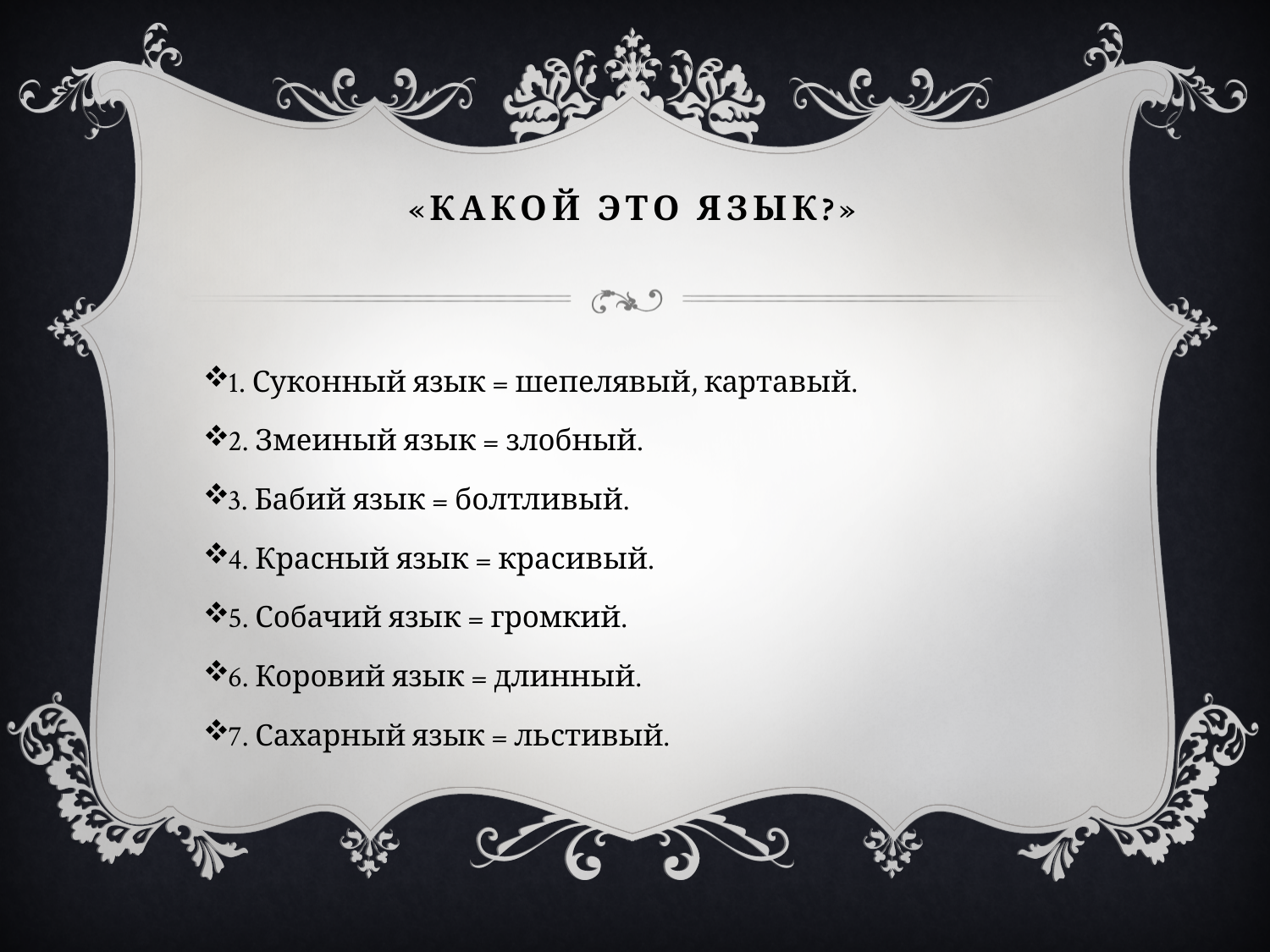

# «Какой это язык?»
1. Суконный язык = шепелявый, картавый.
2. Змеиный язык = злобный.
3. Бабий язык = болтливый.
4. Красный язык = красивый.
5. Собачий язык = громкий.
6. Коровий язык = длинный.
7. Сахарный язык = льстивый.